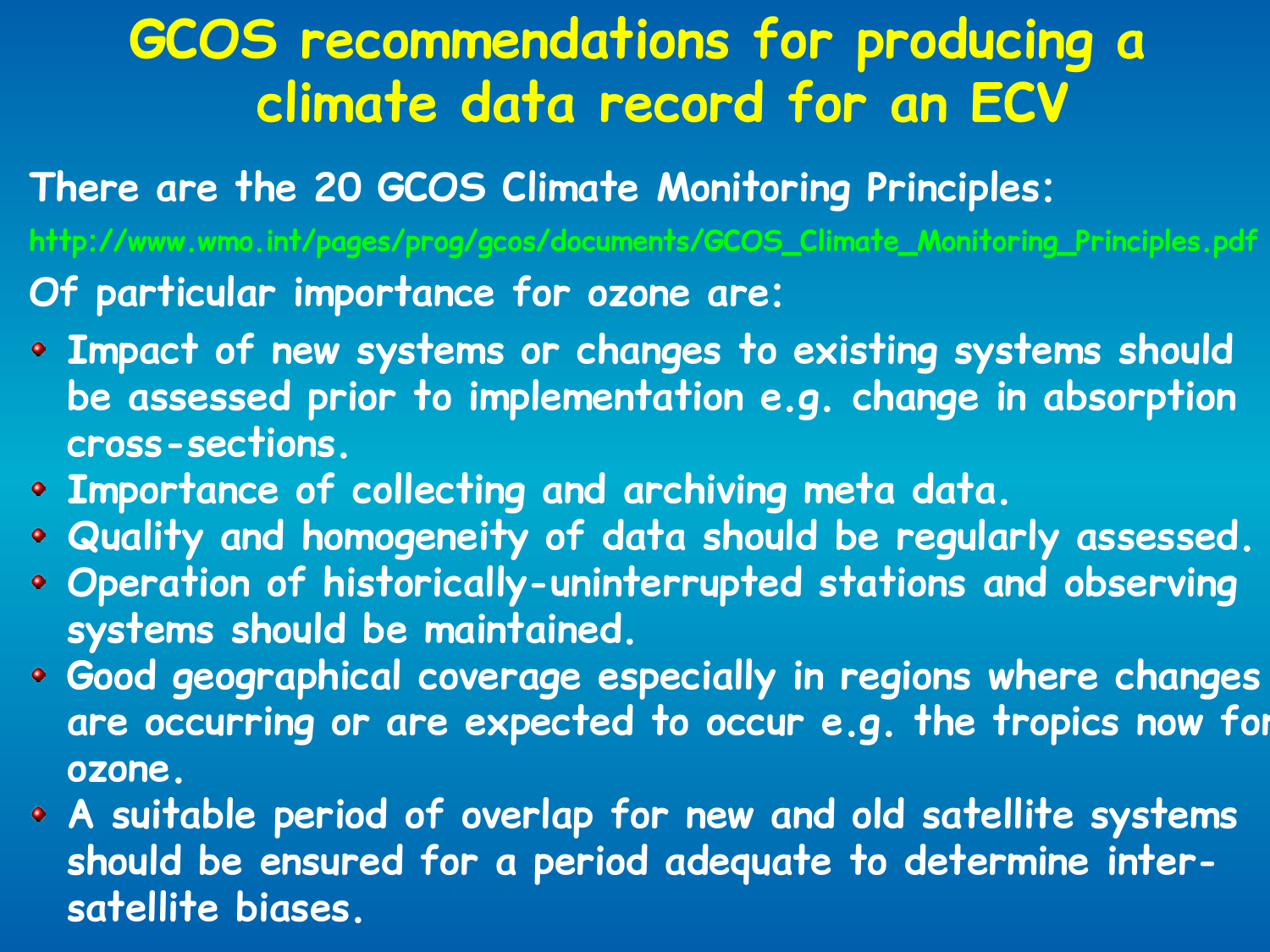

GCOS recommendations for producing a climate data record for an ECV
There are the 20 GCOS Climate Monitoring Principles:
http://www.wmo.int/pages/prog/gcos/documents/GCOS_Climate_Monitoring_Principles.pdf
Of particular importance for ozone are:
Impact of new systems or changes to existing systems should be assessed prior to implementation e.g. change in absorption cross-sections.
Importance of collecting and archiving meta data.
Quality and homogeneity of data should be regularly assessed.
Operation of historically-uninterrupted stations and observing systems should be maintained.
Good geographical coverage especially in regions where changes are occurring or are expected to occur e.g. the tropics now for ozone.
A suitable period of overlap for new and old satellite systems should be ensured for a period adequate to determine inter-satellite biases.